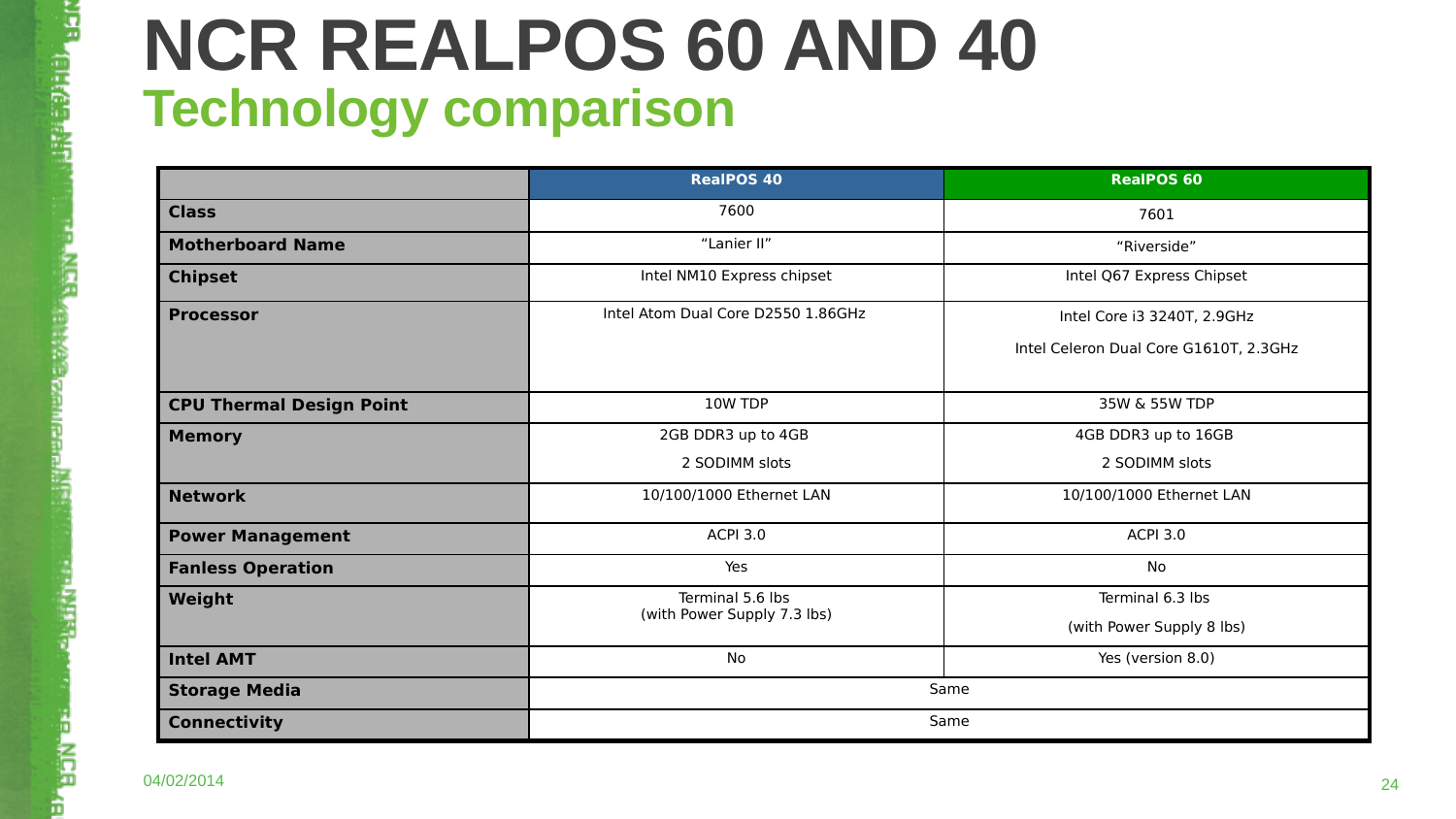

NCR REALPOS 60 AND 40
Technology comparison
|  | RealPOS 40 | RealPOS 60 |
| --- | --- | --- |
| Class | 7600 | 7601 |
| Motherboard Name | “Lanier II” | “Riverside” |
| Chipset | Intel NM10 Express chipset | Intel Q67 Express Chipset |
| Processor | Intel Atom Dual Core D2550 1.86GHz | Intel Core i3 3240T, 2.9GHz Intel Celeron Dual Core G1610T, 2.3GHz |
| CPU Thermal Design Point | 10W TDP | 35W & 55W TDP |
| Memory | 2GB DDR3 up to 4GB 2 SODIMM slots | 4GB DDR3 up to 16GB 2 SODIMM slots |
| Network | 10/100/1000 Ethernet LAN | 10/100/1000 Ethernet LAN |
| Power Management | ACPI 3.0 | ACPI 3.0 |
| Fanless Operation | Yes | No |
| Weight | Terminal 5.6 lbs (with Power Supply 7.3 lbs) | Terminal 6.3 lbs (with Power Supply 8 lbs) |
| Intel AMT | No | Yes (version 8.0) |
| Storage Media | Same |  |
| Connectivity | Same |  |
04/02/2014
24